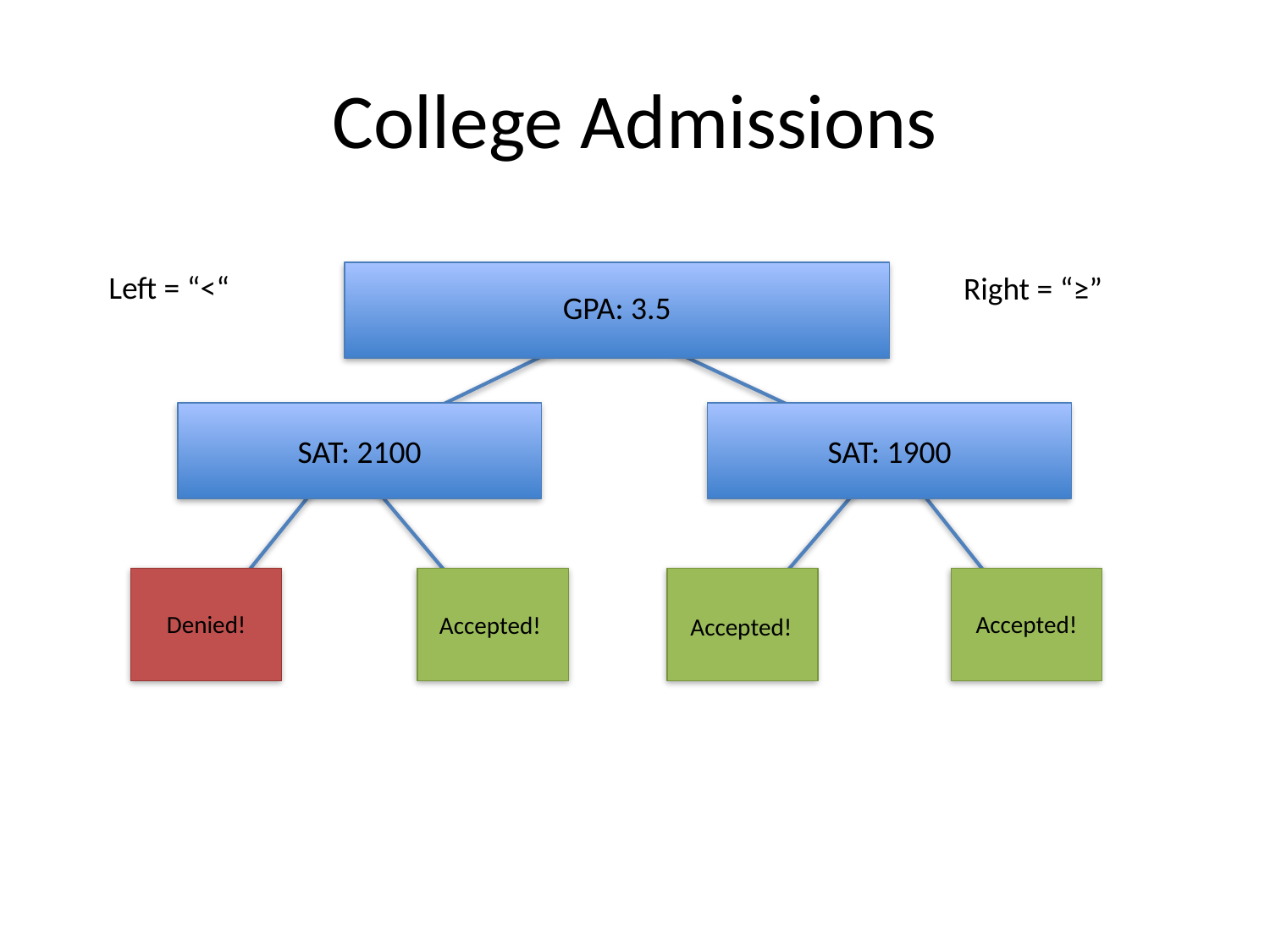

# College Admissions
Left = “<“

Right = “≥”
GPA: 3.5

SAT: 2100
SAT: 1900

Denied!
Accepted!
Accepted!
Accepted!